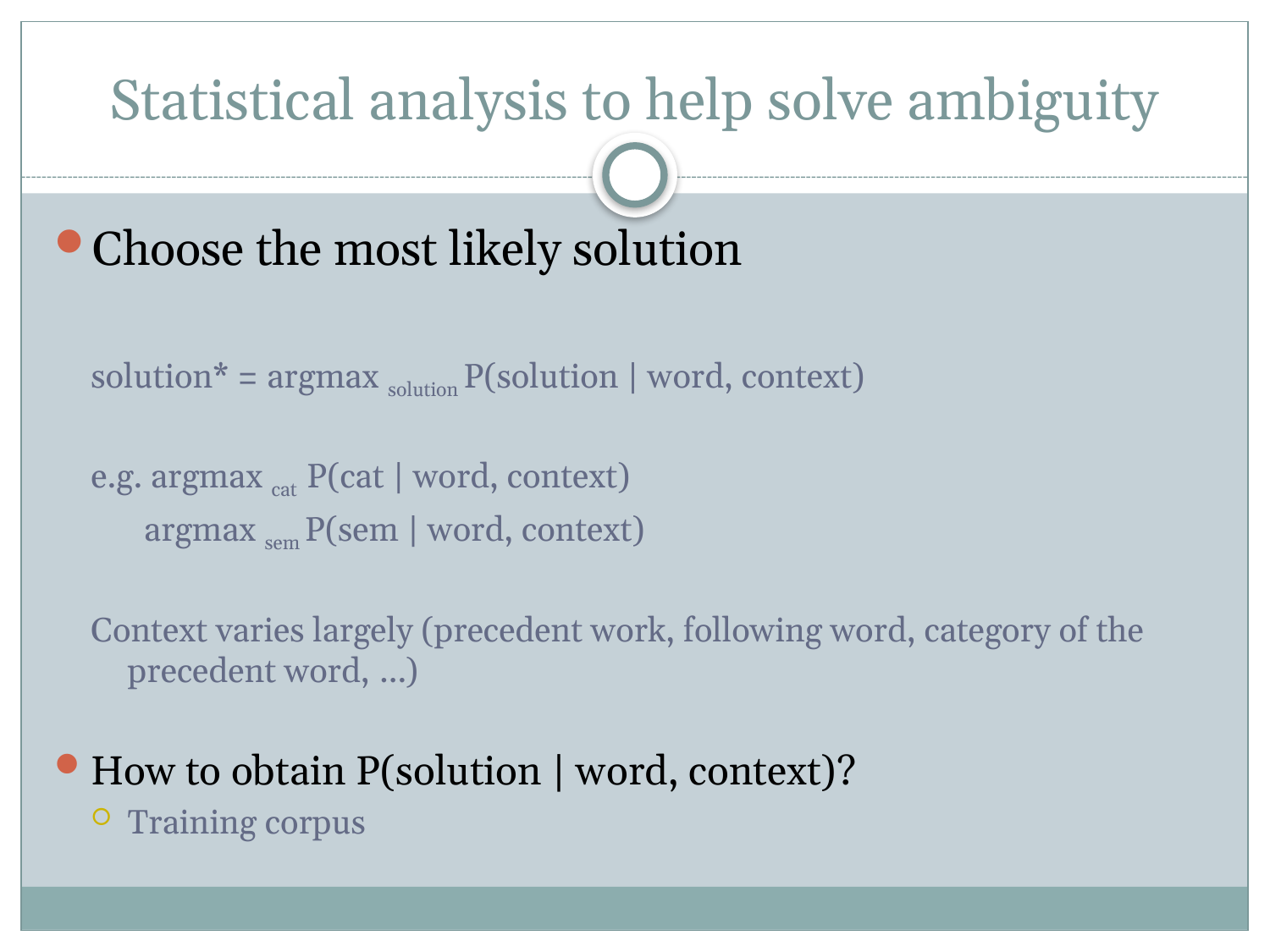

# Statistical analysis to help solve ambiguity
Choose the most likely solution

solution* = argmax solution P(solution | word, context)

e.g. argmax cat  P(cat | word, context)
		  argmax sem P(sem | word, context)

Context varies largely (precedent work, following word, category of the precedent word, …)

How to obtain P(solution | word, context)?
Training corpus